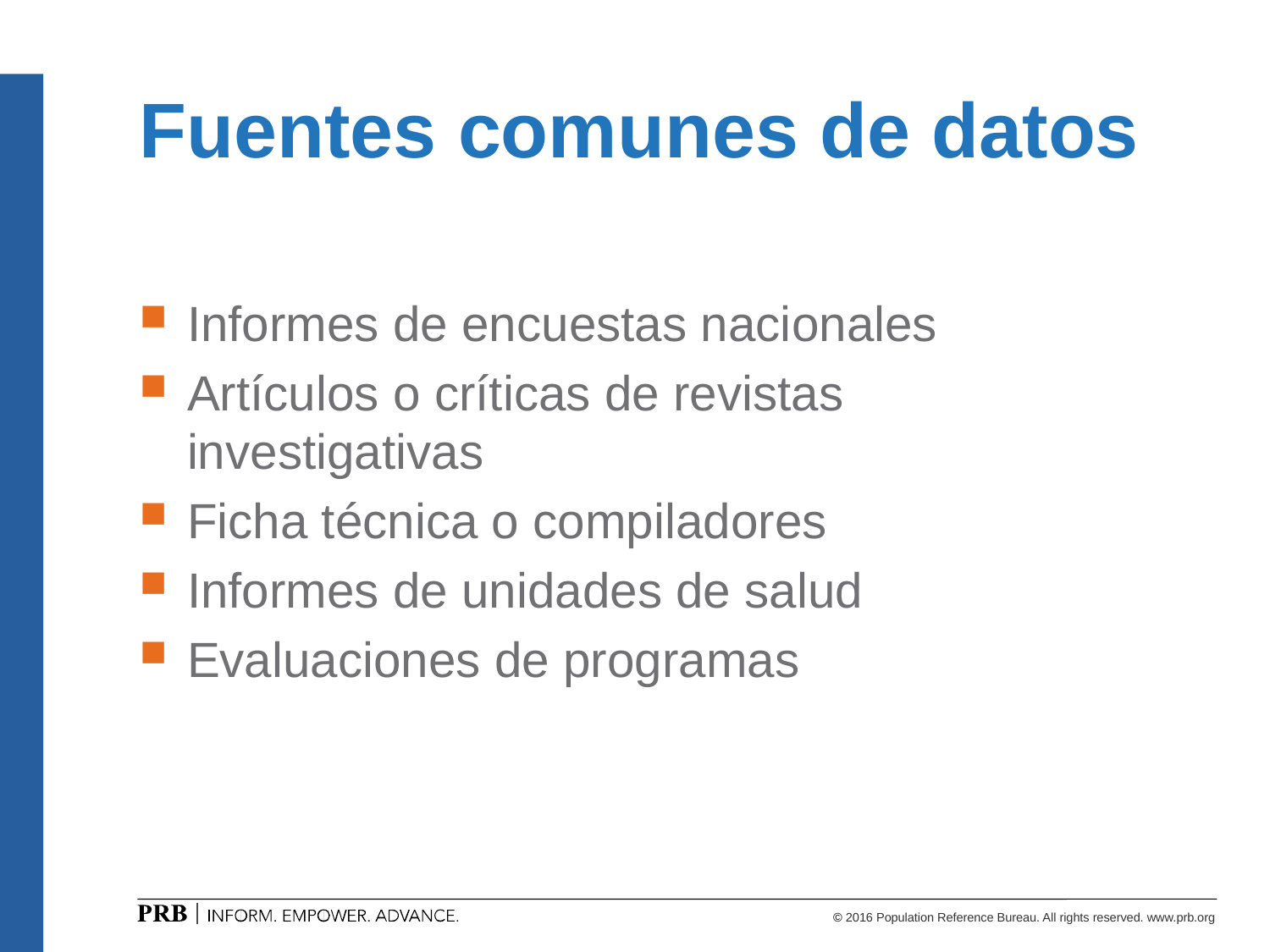

# Fuentes comunes de datos
Informes de encuestas nacionales
Artículos o críticas de revistas investigativas
Ficha técnica o compiladores
Informes de unidades de salud
Evaluaciones de programas